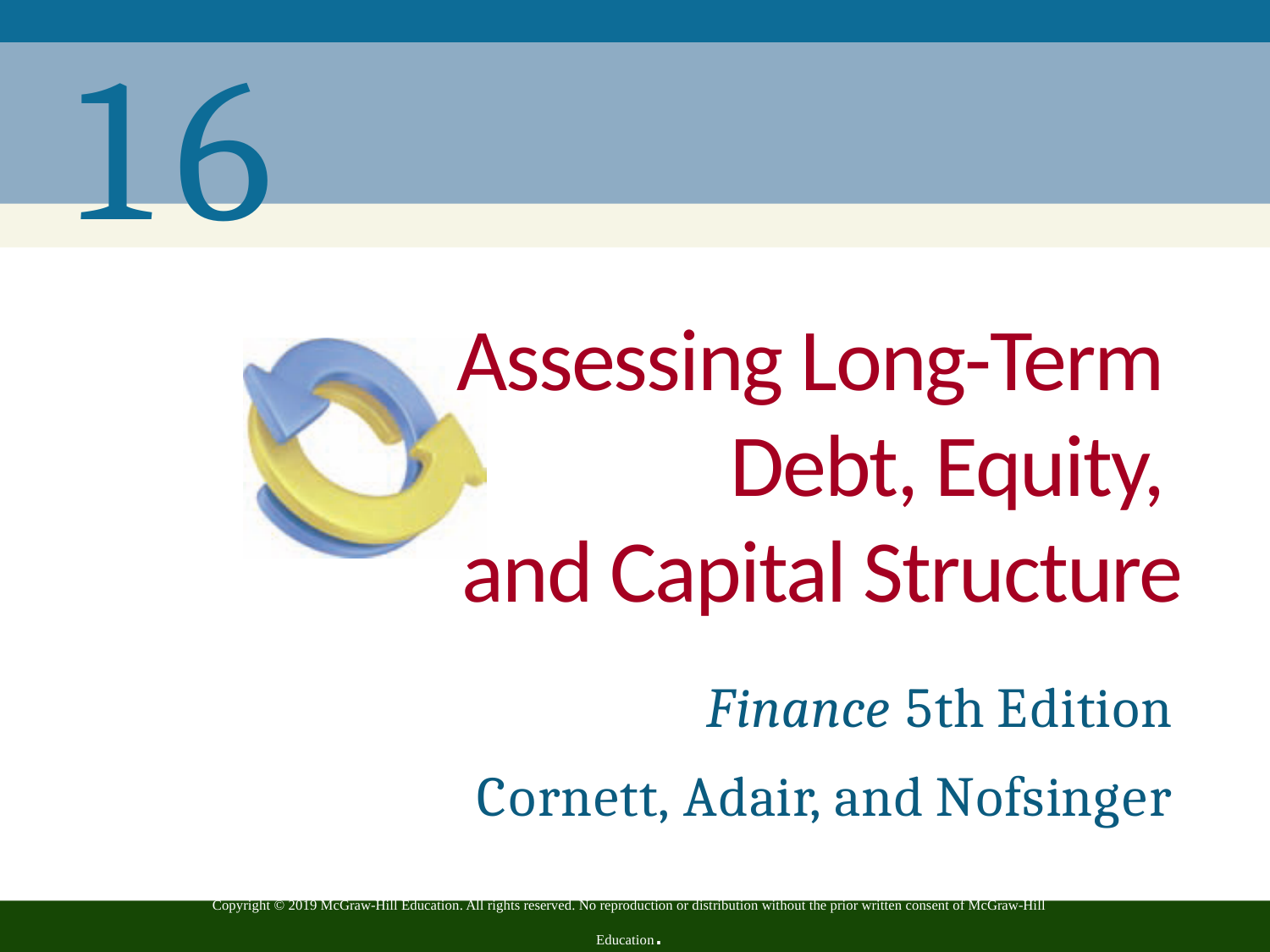

# Assessing Long-Term Debt, Equity, and Capital Structure